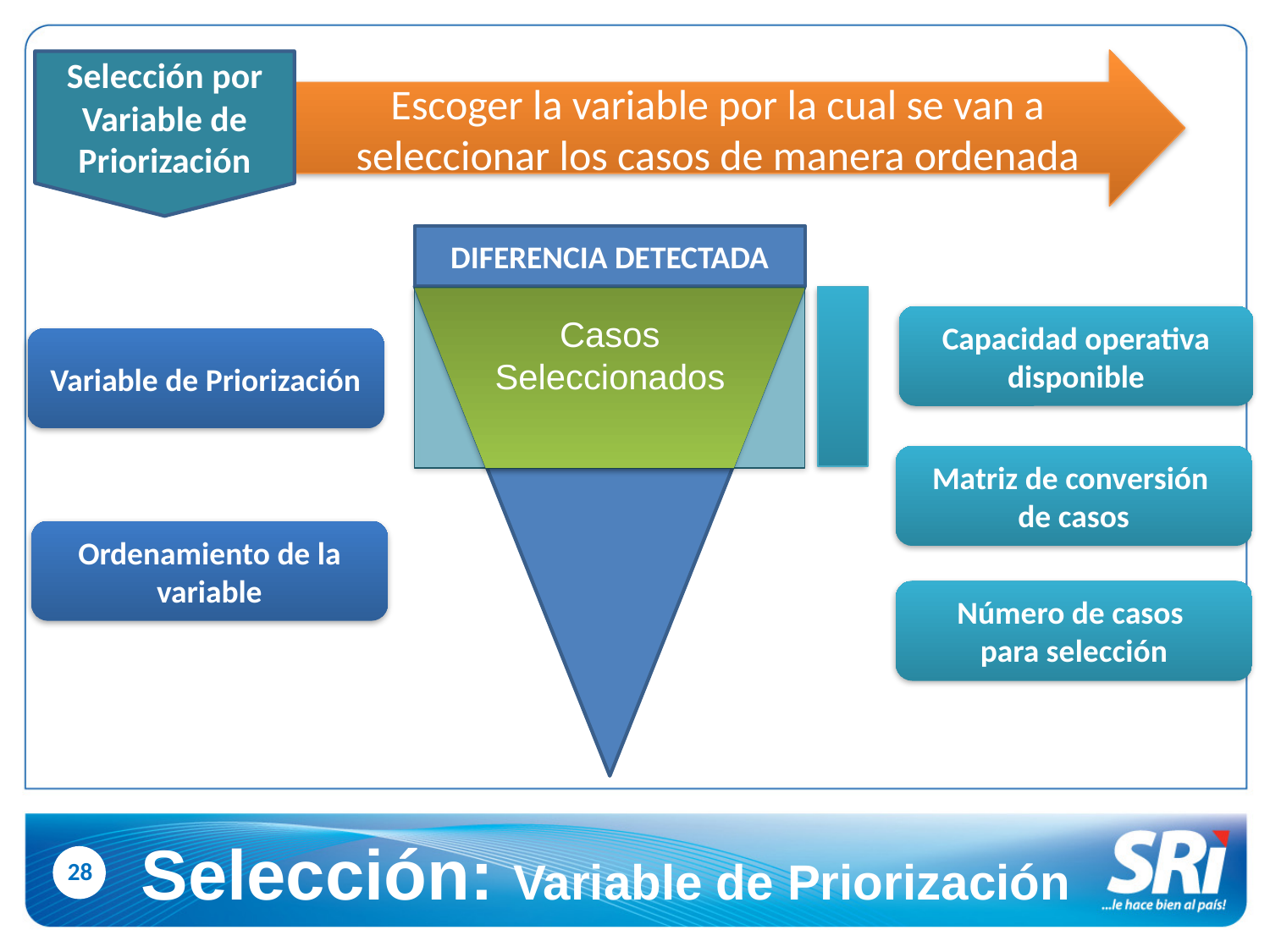

Escoger la variable por la cual se van a seleccionar los casos de manera ordenada
Selección por Variable de Priorización
DIFERENCIA DETECTADA

Casos Seleccionados

Capacidad operativa disponible
Variable de Priorización
Matriz de conversión
de casos
Ordenamiento de la variable
Número de casos
para selección
Selección: Variable de Priorización

28